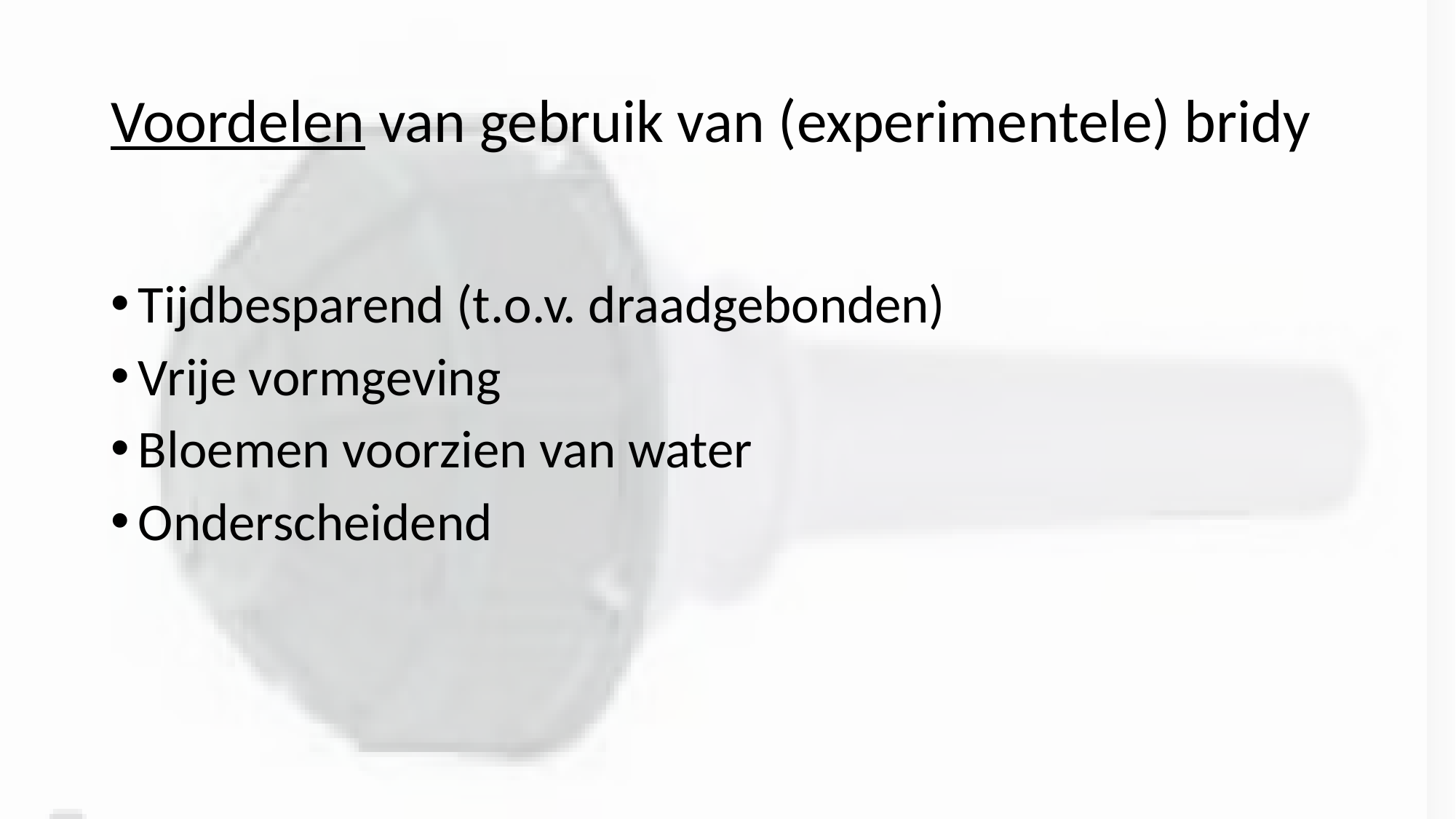

# Voordelen van gebruik van (experimentele) bridy
Tijdbesparend (t.o.v. draadgebonden)
Vrije vormgeving
Bloemen voorzien van water
Onderscheidend